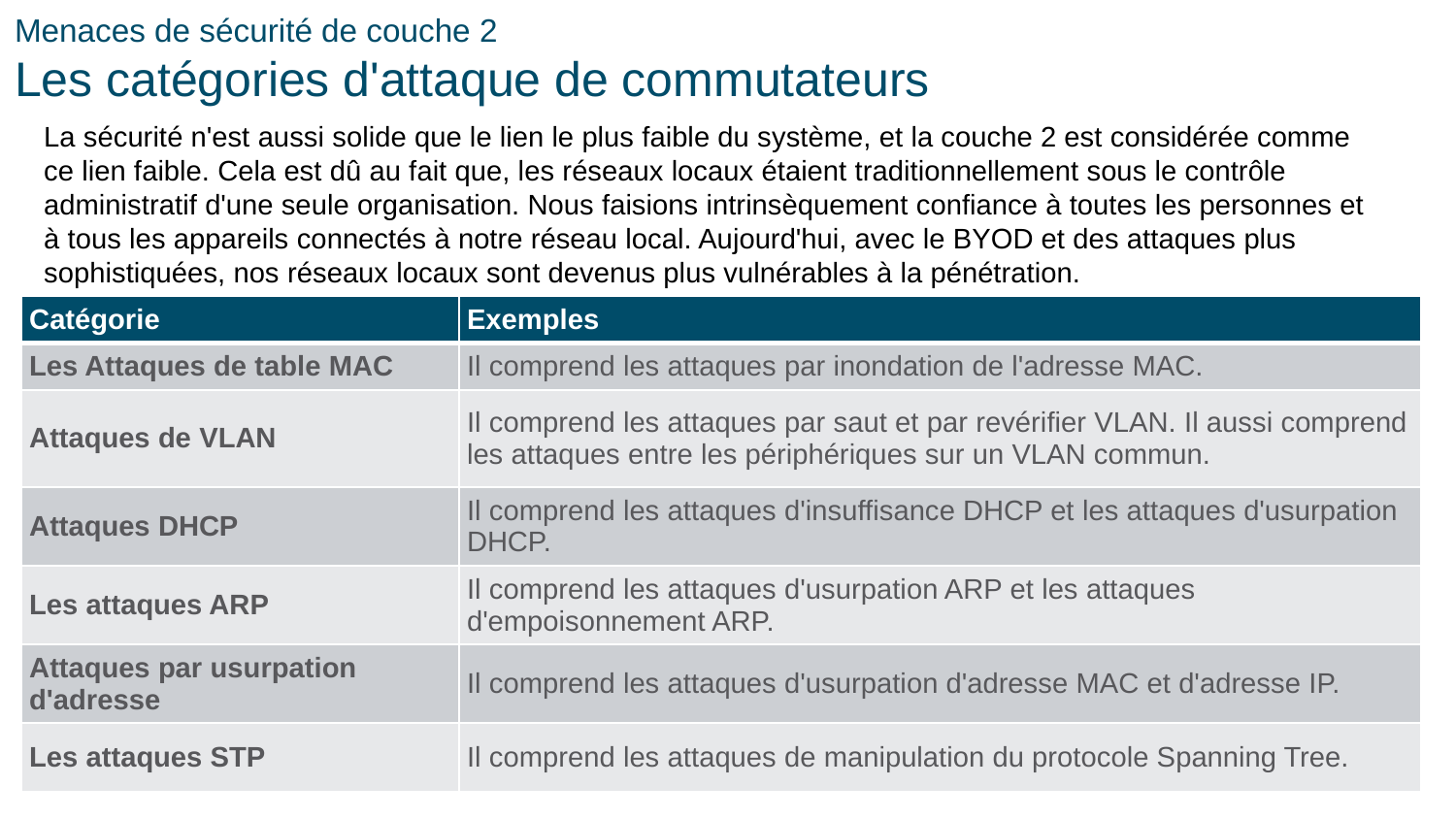

# Menaces de sécurité de couche 2 Les catégories d'attaque de commutateurs
La sécurité n'est aussi solide que le lien le plus faible du système, et la couche 2 est considérée comme ce lien faible. Cela est dû au fait que, les réseaux locaux étaient traditionnellement sous le contrôle administratif d'une seule organisation. Nous faisions intrinsèquement confiance à toutes les personnes et à tous les appareils connectés à notre réseau local. Aujourd'hui, avec le BYOD et des attaques plus sophistiquées, nos réseaux locaux sont devenus plus vulnérables à la pénétration.
| Catégorie | Exemples |
| --- | --- |
| Les Attaques de table MAC | Il comprend les attaques par inondation de l'adresse MAC. |
| Attaques de VLAN | Il comprend les attaques par saut et par revérifier VLAN. Il aussi comprend les attaques entre les périphériques sur un VLAN commun. |
| Attaques DHCP | Il comprend les attaques d'insuffisance DHCP et les attaques d'usurpation DHCP. |
| Les attaques ARP | Il comprend les attaques d'usurpation ARP et les attaques d'empoisonnement ARP. |
| Attaques par usurpation d'adresse | Il comprend les attaques d'usurpation d'adresse MAC et d'adresse IP. |
| Les attaques STP | Il comprend les attaques de manipulation du protocole Spanning Tree. |